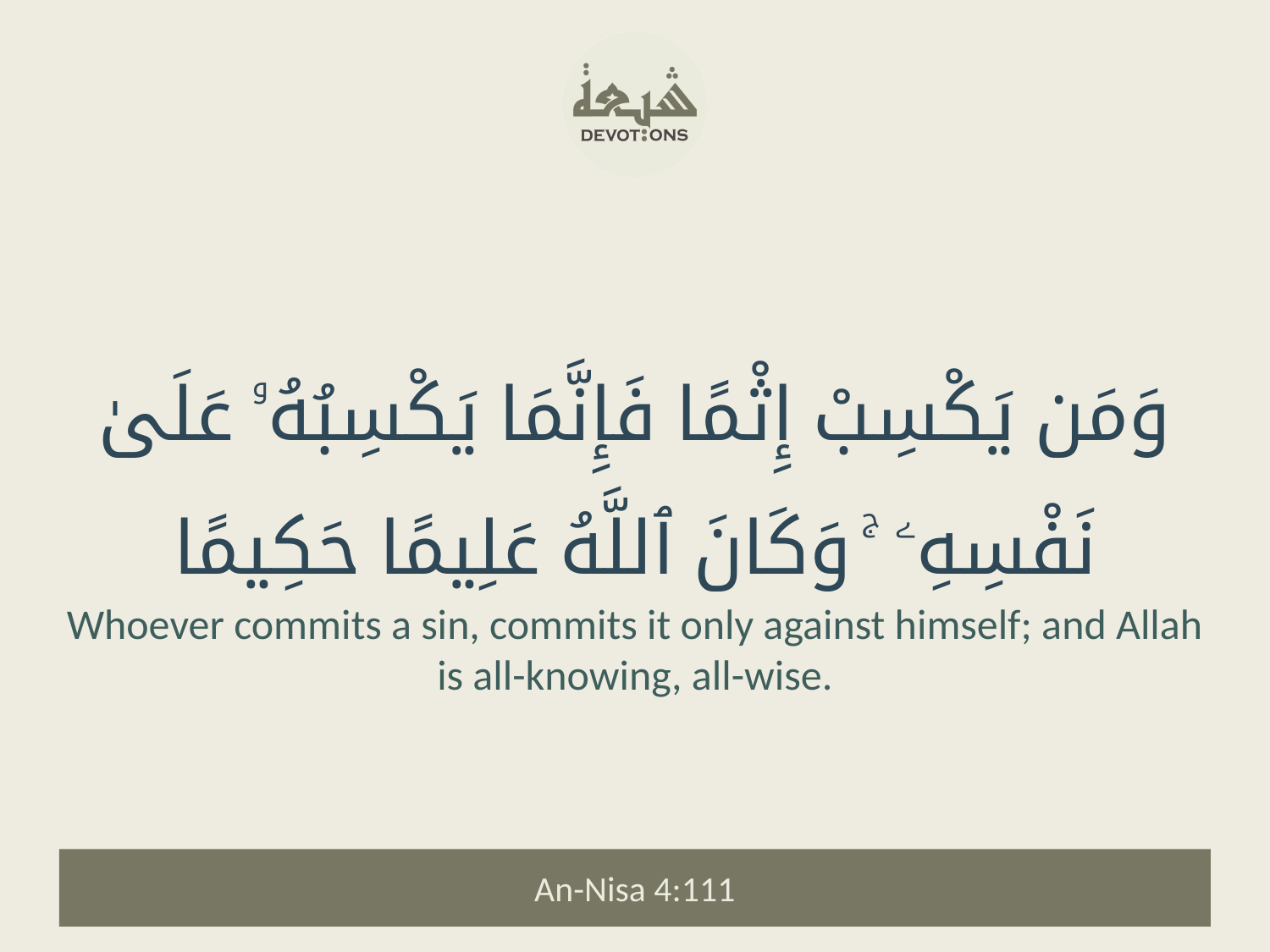

وَمَن يَكْسِبْ إِثْمًا فَإِنَّمَا يَكْسِبُهُۥ عَلَىٰ نَفْسِهِۦ ۚ وَكَانَ ٱللَّهُ عَلِيمًا حَكِيمًا
Whoever commits a sin, commits it only against himself; and Allah is all-knowing, all-wise.
An-Nisa 4:111